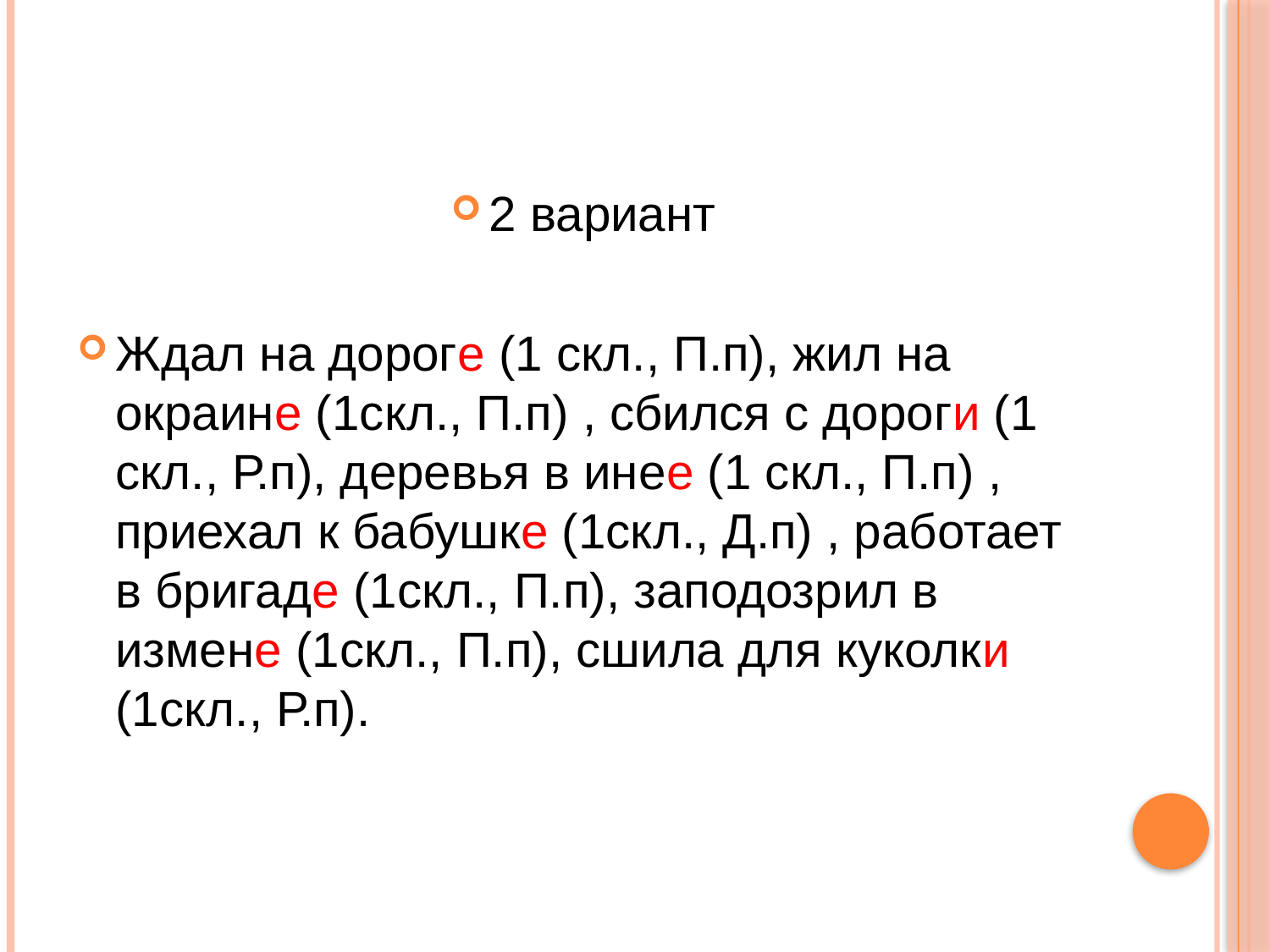

#
2 вариант

Ждал на дороге (1 скл., П.п), жил на окраине (1скл., П.п) , сбился с дороги (1 скл., Р.п), деревья в инее (1 скл., П.п) , приехал к бабушке (1скл., Д.п) , работает в бригаде (1скл., П.п), заподозрил в измене (1скл., П.п), сшила для куколки (1скл., Р.п).